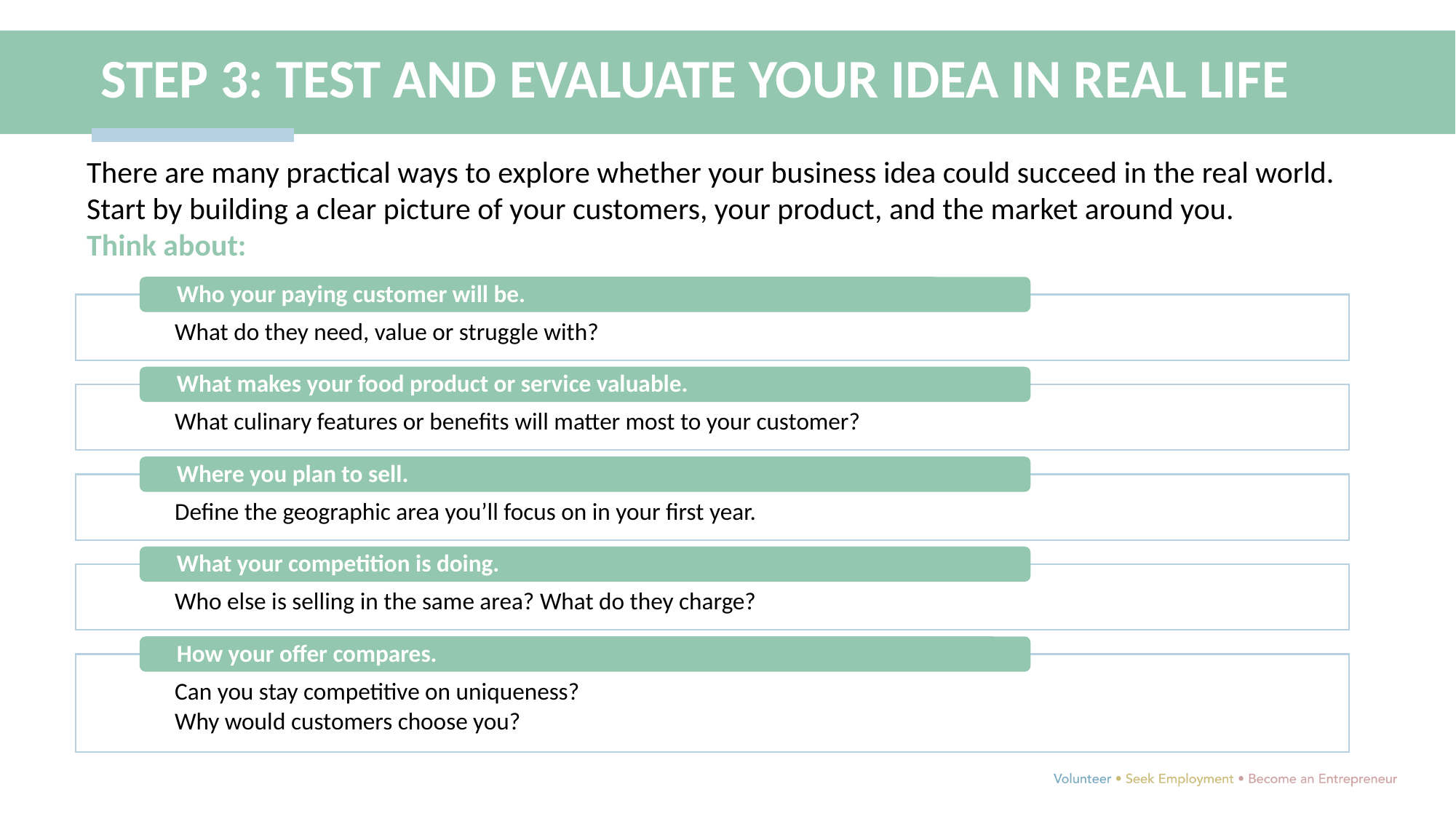

STEP 3: TEST AND EVALUATE YOUR IDEA IN REAL LIFE
There are many practical ways to explore whether your business idea could succeed in the real world. Start by building a clear picture of your customers, your product, and the market around you.
Think about:
What do they need, value or struggle with?
Who your paying customer will be.
What culinary features or benefits will matter most to your customer?
What makes your food product or service valuable.
Define the geographic area you’ll focus on in your first year.
Where you plan to sell.
Who else is selling in the same area? What do they charge?
What your competition is doing.
Can you stay competitive on uniqueness?
Why would customers choose you?
How your offer compares.